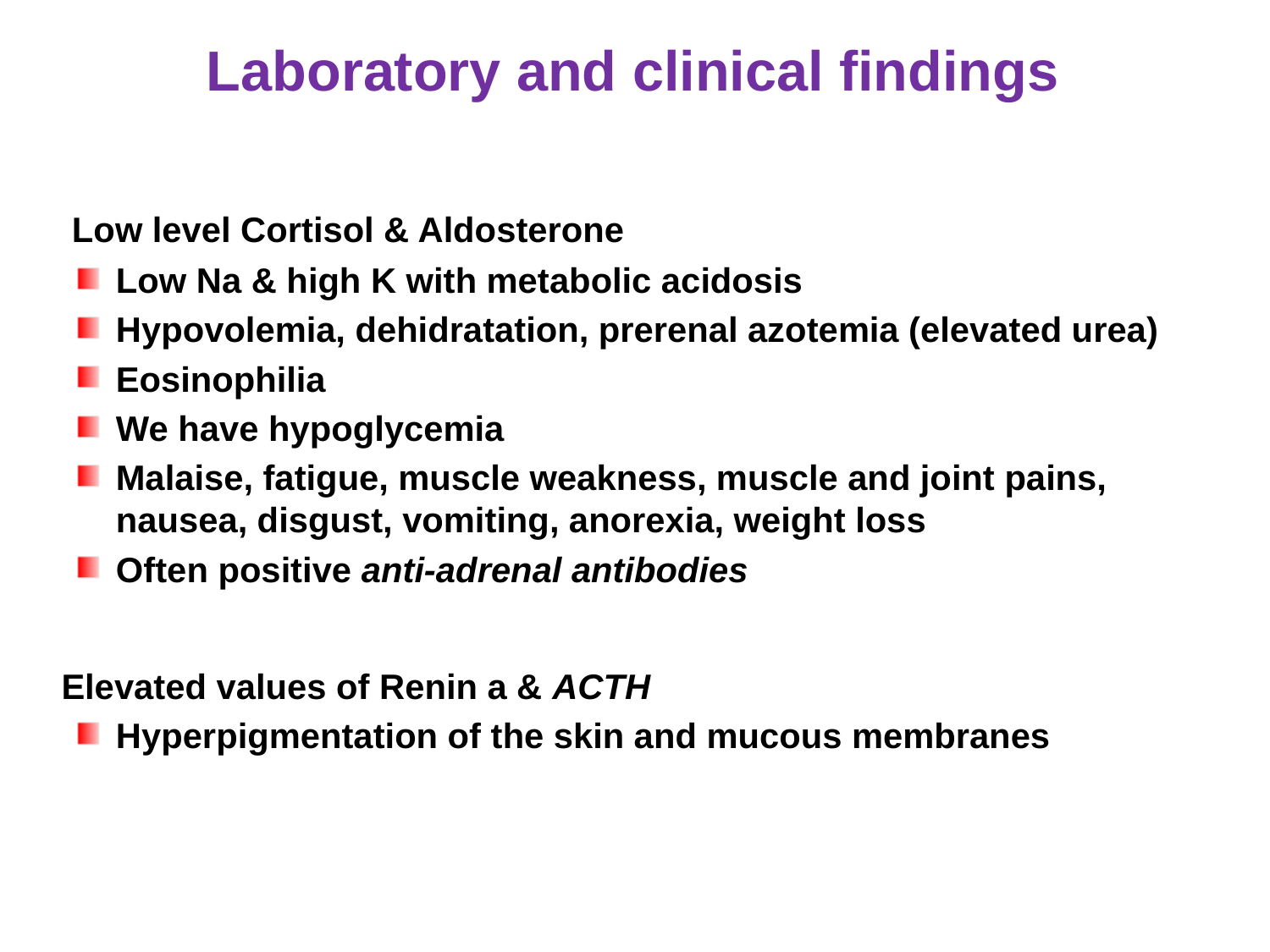

# Laboratory and clinical findings

     Low level Cortisol & Aldosterone
Low Na & high K with metabolic acidosis
Hypovolemia, dehidratation, prerenal azotemia (elevated urea)
Eosinophilia
We have hypoglycemia
Malaise, fatigue, muscle weakness, muscle and joint pains, nausea, disgust, vomiting, anorexia, weight loss
Often positive anti-adrenal antibodies

     Elevated values of Renin a & ACTH
Hyperpigmentation of the skin and mucous membranes